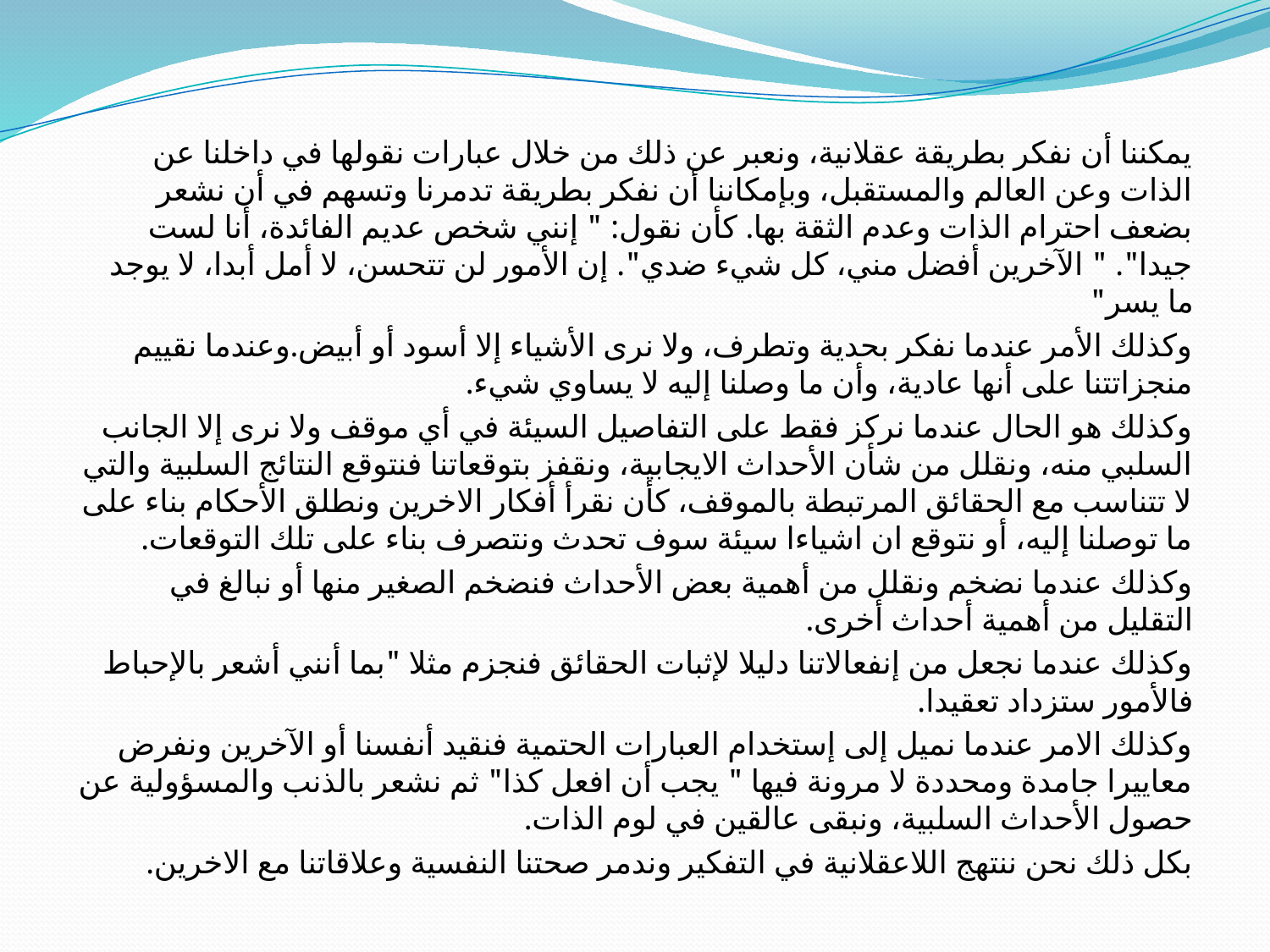

يمكننا أن نفكر بطريقة عقلانية، ونعبر عن ذلك من خلال عبارات نقولها في داخلنا عن الذات وعن العالم والمستقبل، وبإمكاننا أن نفكر بطريقة تدمرنا وتسهم في أن نشعر بضعف احترام الذات وعدم الثقة بها. كأن نقول: " إنني شخص عديم الفائدة، أنا لست جيدا". " الآخرين أفضل مني، كل شيء ضدي". إن الأمور لن تتحسن، لا أمل أبدا، لا يوجد ما يسر"
وكذلك الأمر عندما نفكر بحدية وتطرف، ولا نرى الأشياء إلا أسود أو أبيض.وعندما نقييم منجزاتتنا على أنها عادية، وأن ما وصلنا إليه لا يساوي شيء.
وكذلك هو الحال عندما نركز فقط على التفاصيل السيئة في أي موقف ولا نرى إلا الجانب السلبي منه، ونقلل من شأن الأحداث الايجابية، ونقفز بتوقعاتنا فنتوقع النتائج السلبية والتي لا تتناسب مع الحقائق المرتبطة بالموقف، كأن نقرأ أفكار الاخرين ونطلق الأحكام بناء على ما توصلنا إليه، أو نتوقع ان اشياءا سيئة سوف تحدث ونتصرف بناء على تلك التوقعات.
وكذلك عندما نضخم ونقلل من أهمية بعض الأحداث فنضخم الصغير منها أو نبالغ في التقليل من أهمية أحداث أخرى.
وكذلك عندما نجعل من إنفعالاتنا دليلا لإثبات الحقائق فنجزم مثلا "بما أنني أشعر بالإحباط فالأمور ستزداد تعقيدا.
وكذلك الامر عندما نميل إلى إستخدام العبارات الحتمية فنقيد أنفسنا أو الآخرين ونفرض معاييرا جامدة ومحددة لا مرونة فيها " يجب أن افعل كذا" ثم نشعر بالذنب والمسؤولية عن حصول الأحداث السلبية، ونبقى عالقين في لوم الذات.
بكل ذلك نحن ننتهج اللاعقلانية في التفكير وندمر صحتنا النفسية وعلاقاتنا مع الاخرين.